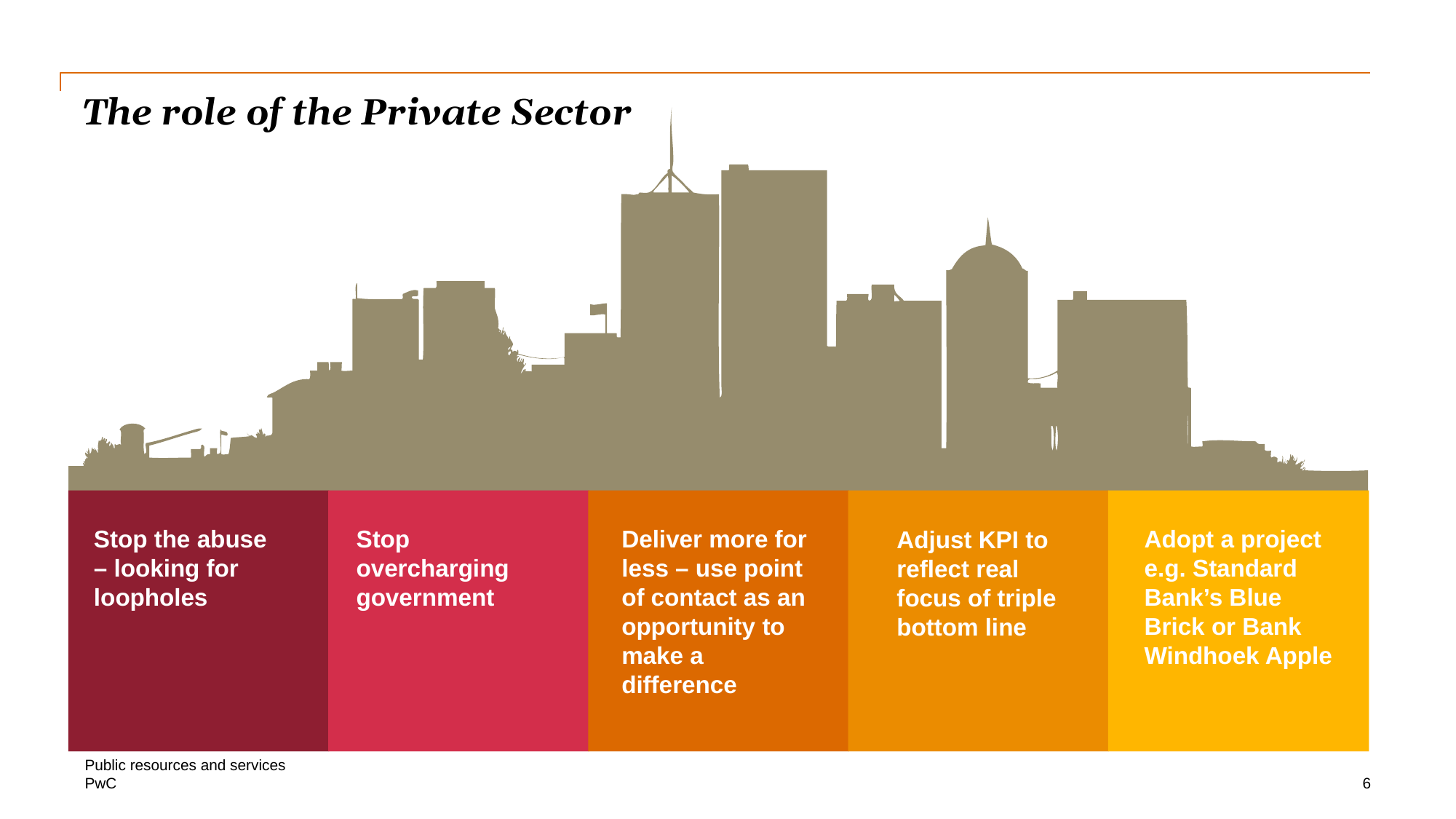

The role of the Private Sector

Stop the abuse – looking for loopholes
Adopt a project e.g. Standard Bank’s Blue Brick or Bank Windhoek Apple
Deliver more for less – use point of contact as an opportunity to make a difference
Stop overcharging government
Adjust KPI to reflect real focus of triple bottom line
Public resources and services
6